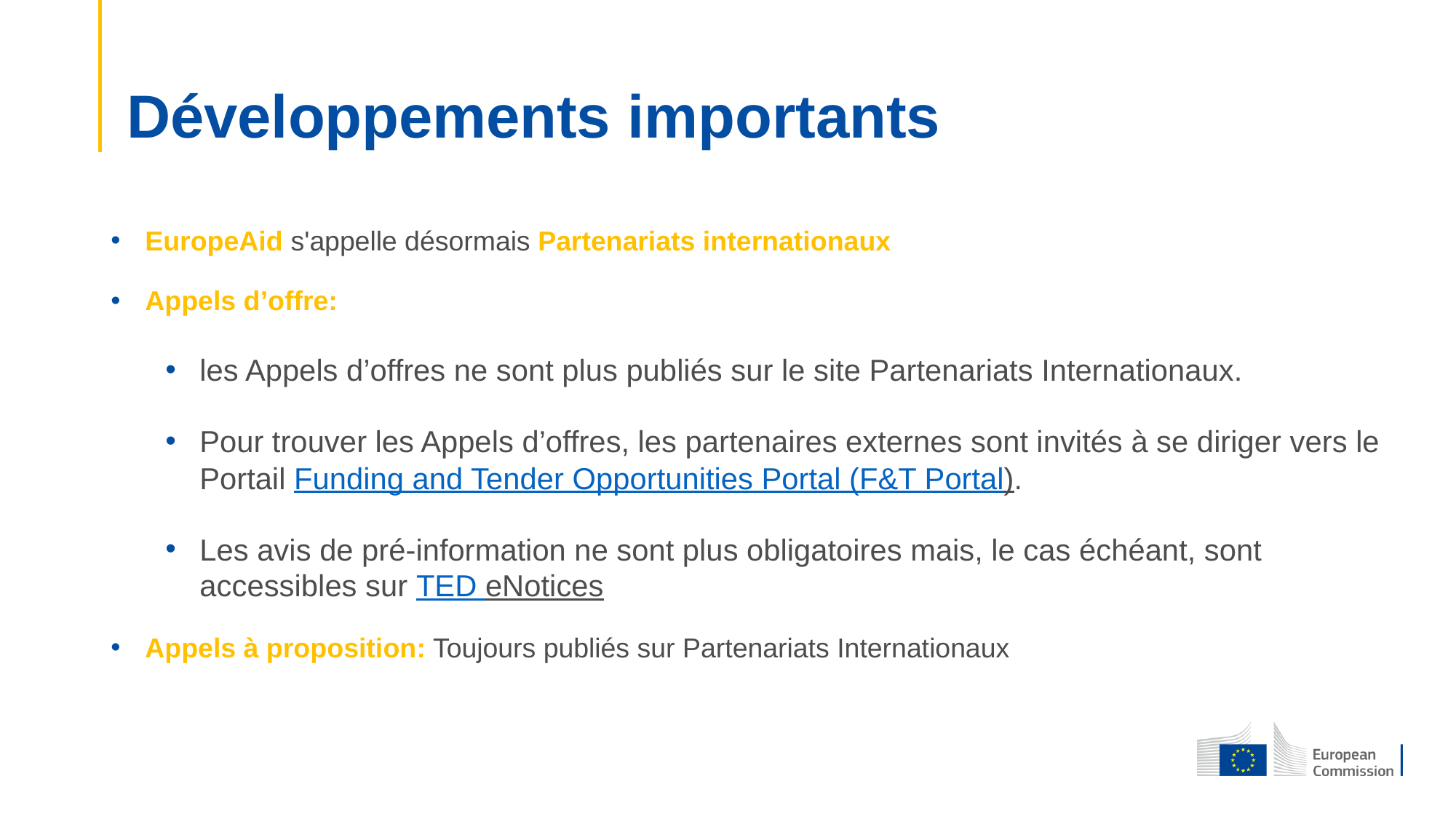

# Développements importants
EuropeAid s'appelle désormais Partenariats internationaux
Appels d’offre:
les Appels d’offres ne sont plus publiés sur le site Partenariats Internationaux.
Pour trouver les Appels d’offres, les partenaires externes sont invités à se diriger vers le Portail Funding and Tender Opportunities Portal (F&T Portal).
Les avis de pré-information ne sont plus obligatoires mais, le cas échéant, sont accessibles sur TED eNotices
Appels à proposition: Toujours publiés sur Partenariats Internationaux